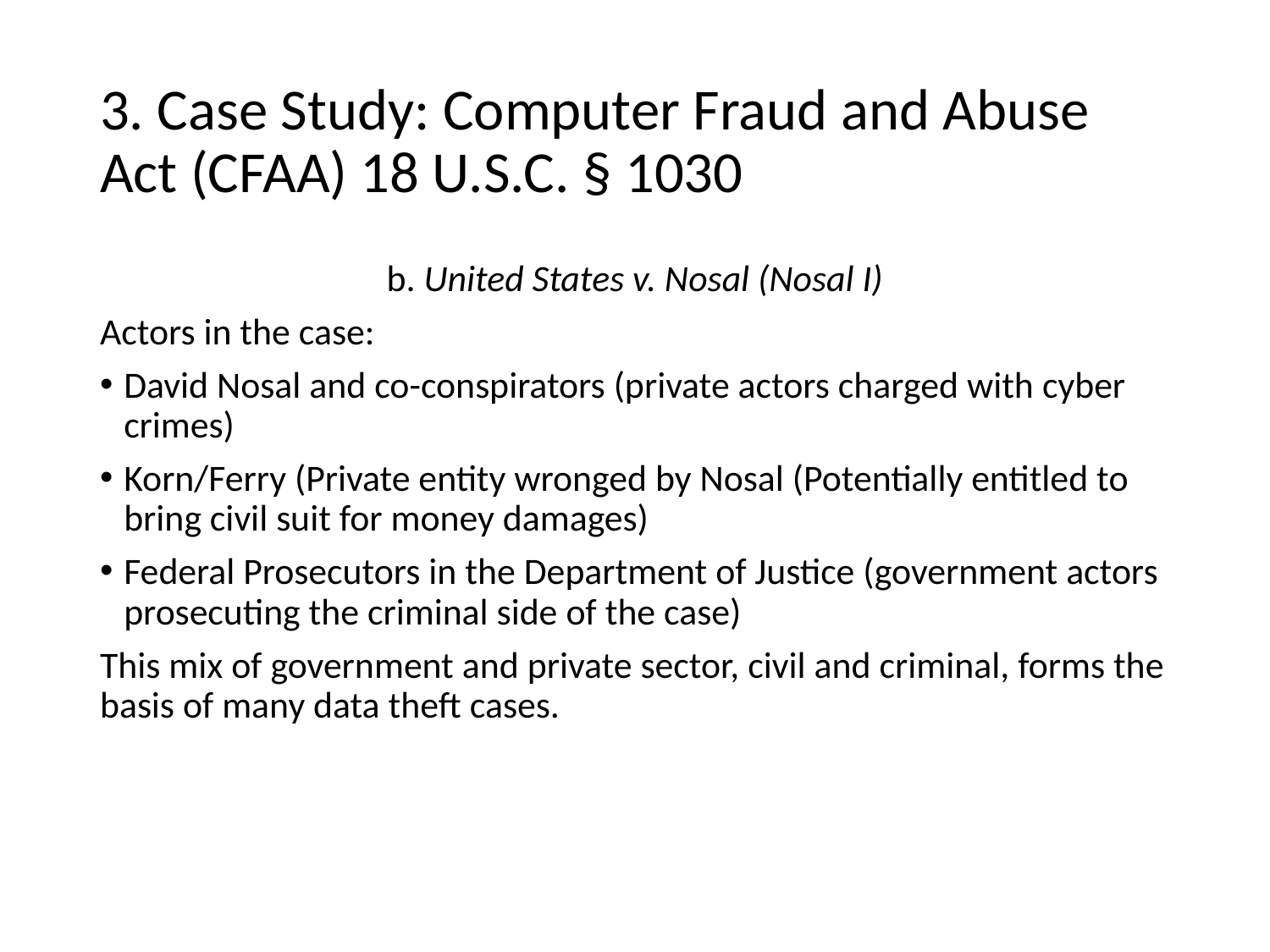

# 3. Case Study: Computer Fraud and Abuse Act (CFAA) 18 U.S.C. § 1030
b. United States v. Nosal (Nosal I)
Actors in the case:
David Nosal and co-conspirators (private actors charged with cyber crimes)
Korn/Ferry (Private entity wronged by Nosal (Potentially entitled to bring civil suit for money damages)
Federal Prosecutors in the Department of Justice (government actors prosecuting the criminal side of the case)
This mix of government and private sector, civil and criminal, forms the basis of many data theft cases.